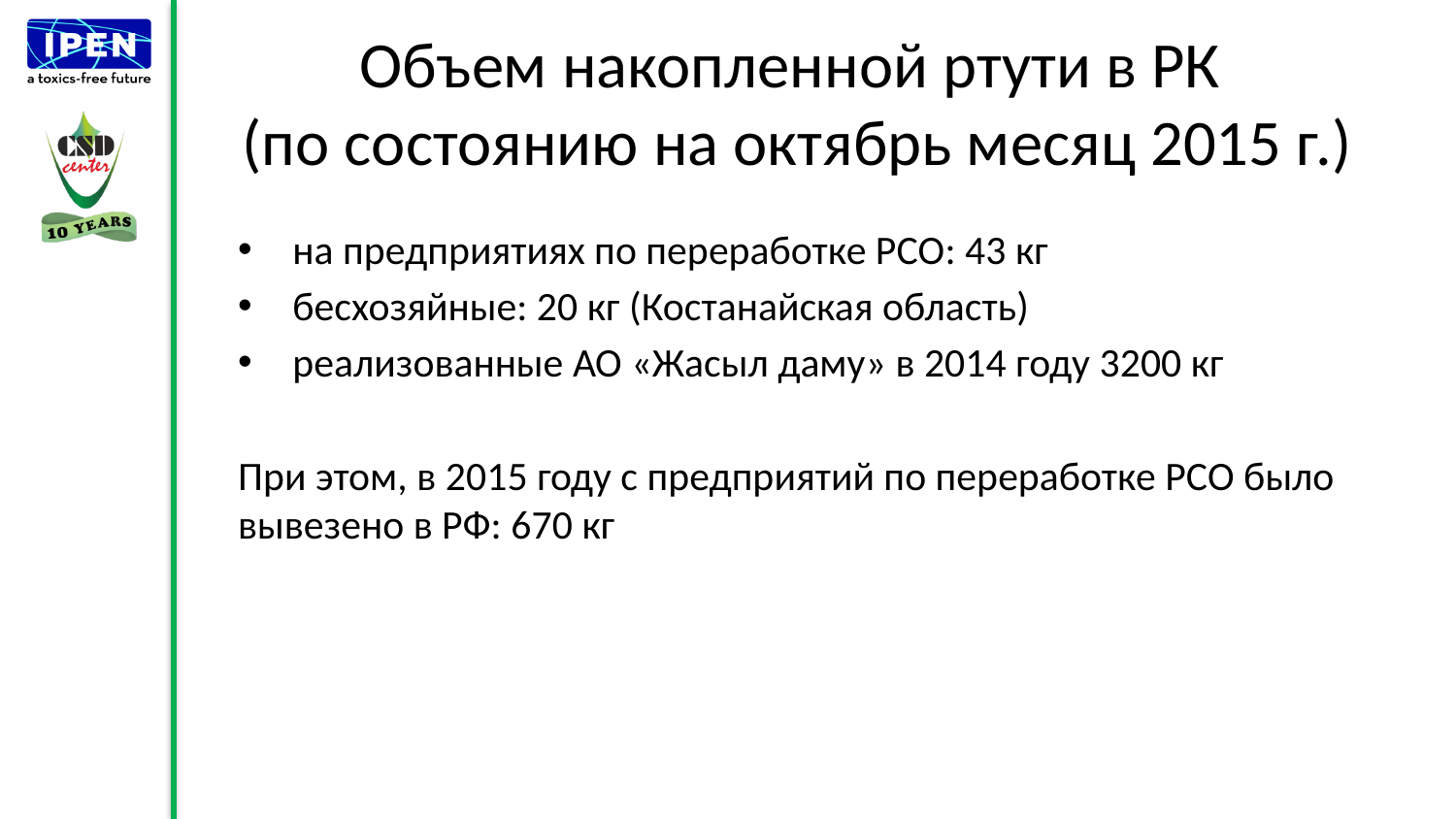

# Объем накопленной ртути в РК (по состоянию на октябрь месяц 2015 г.)
на предприятиях по переработке РСО: 43 кг
бесхозяйные: 20 кг (Костанайская область)
реализованные АО «Жасыл даму» в 2014 году 3200 кг

При этом, в 2015 году с предприятий по переработке РСО было вывезено в РФ: 670 кг